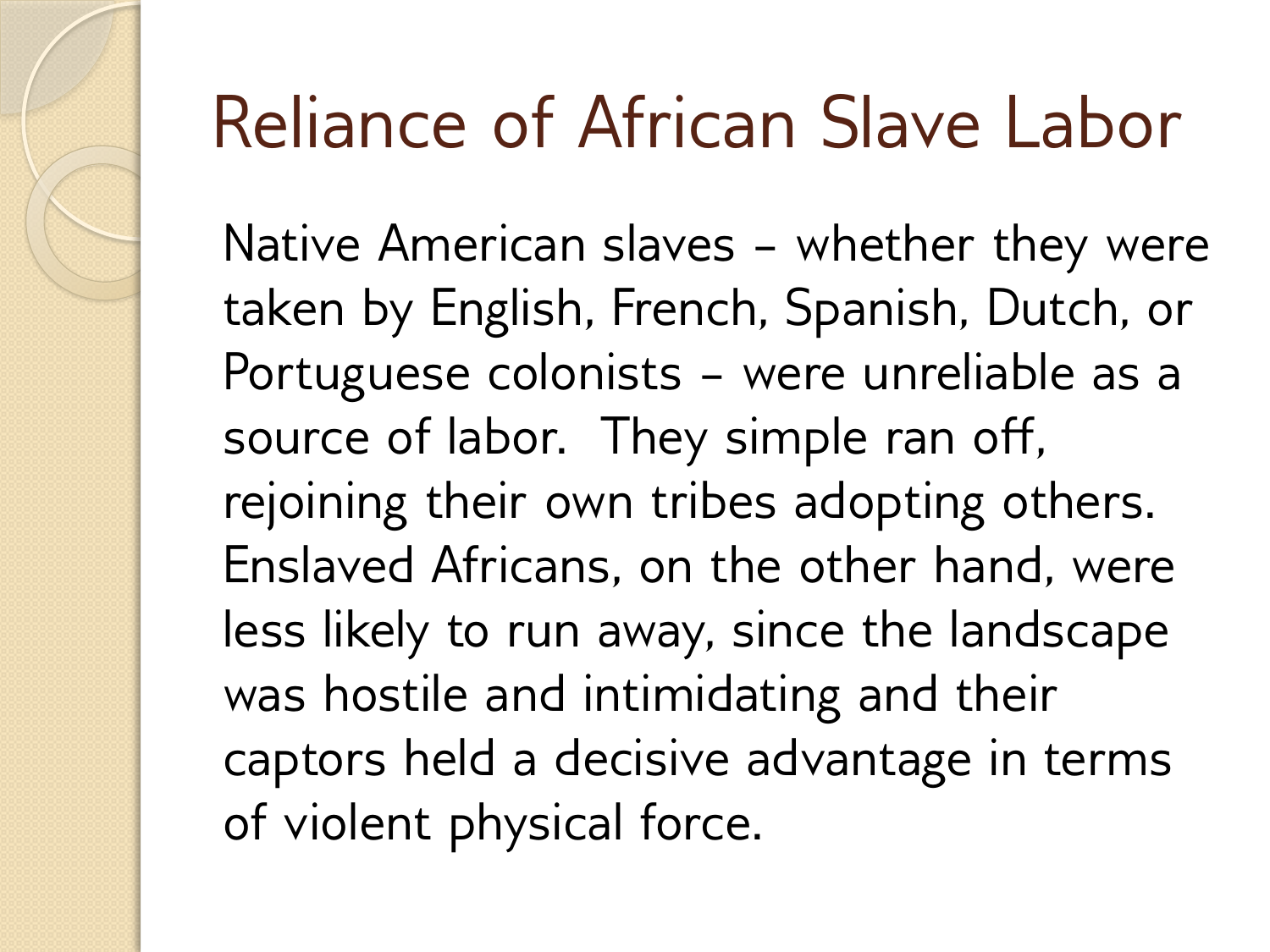

# Reliance of African Slave Labor
Native American slaves – whether they were taken by English, French, Spanish, Dutch, or Portuguese colonists – were unreliable as a source of labor.  They simple ran off, rejoining their own tribes adopting others.  Enslaved Africans, on the other hand, were less likely to run away, since the landscape was hostile and intimidating and their captors held a decisive advantage in terms of violent physical force.